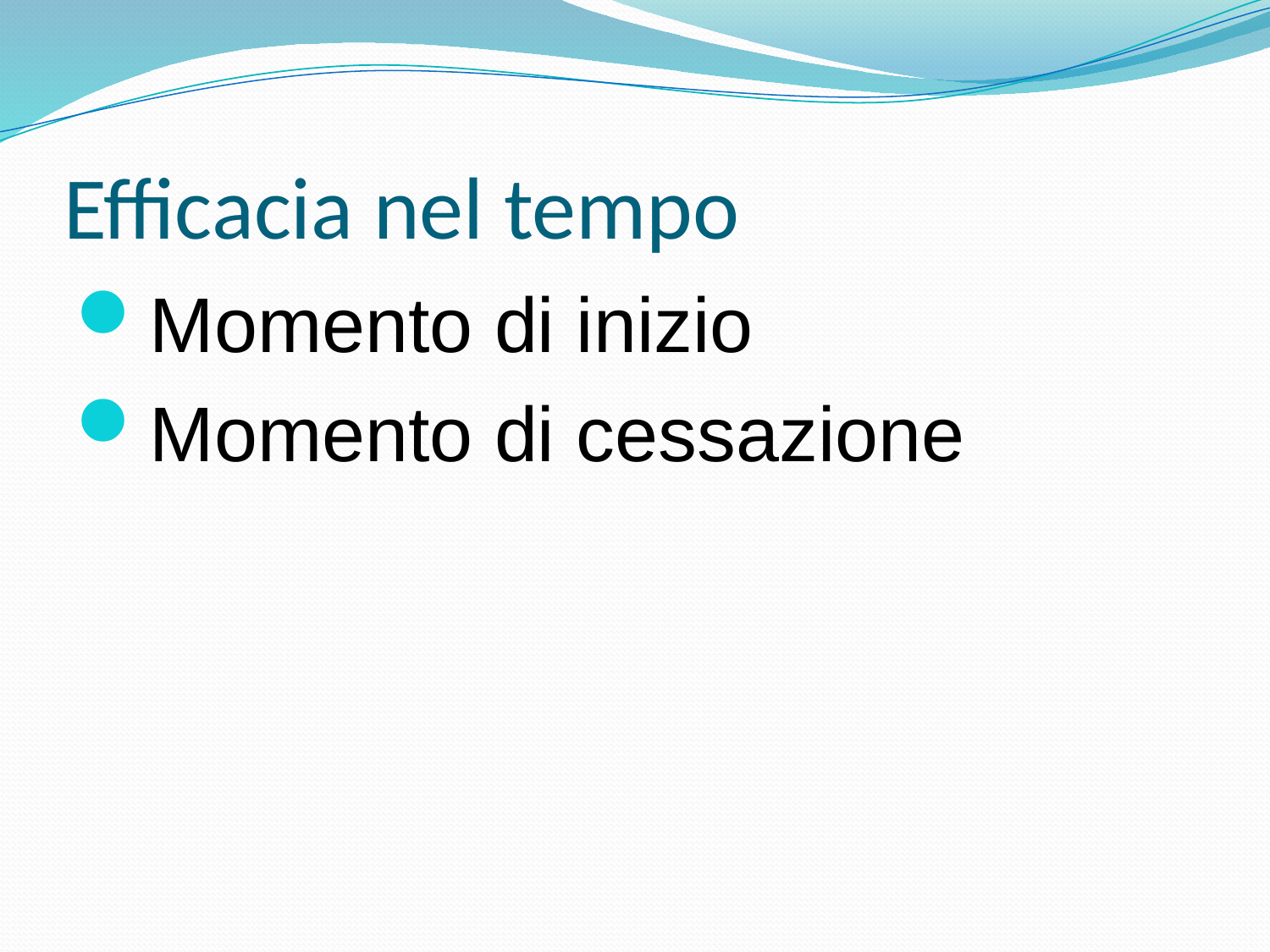

# Efficacia nel tempo
Momento di inizio
Momento di cessazione